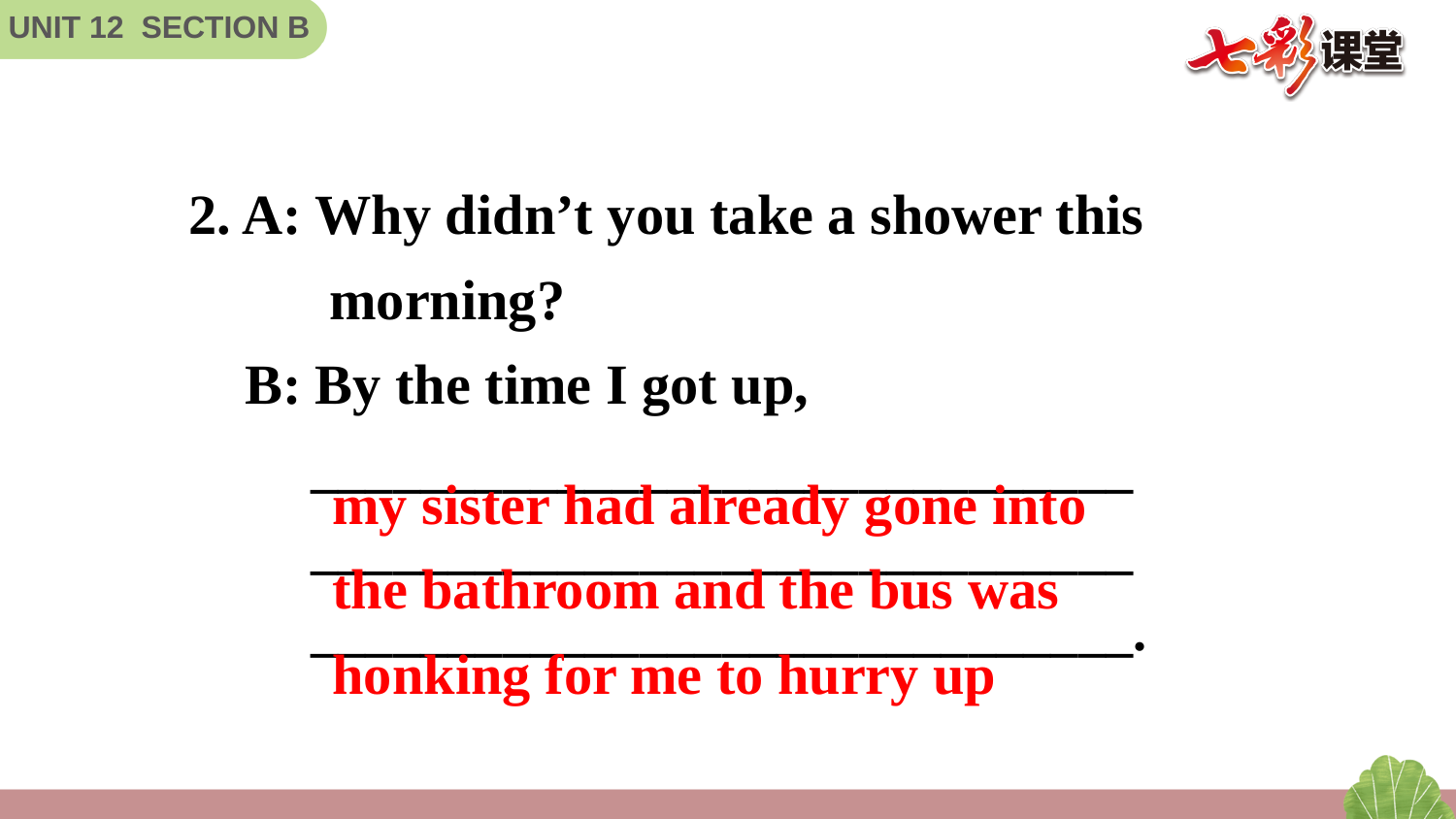

2. A: Why didn’t you take a shower this
          morning?
    B: By the time I got up,
         ______________________________
         ______________________________
         ______________________________.
my sister had already gone into the bathroom and the bus was honking for me to hurry up